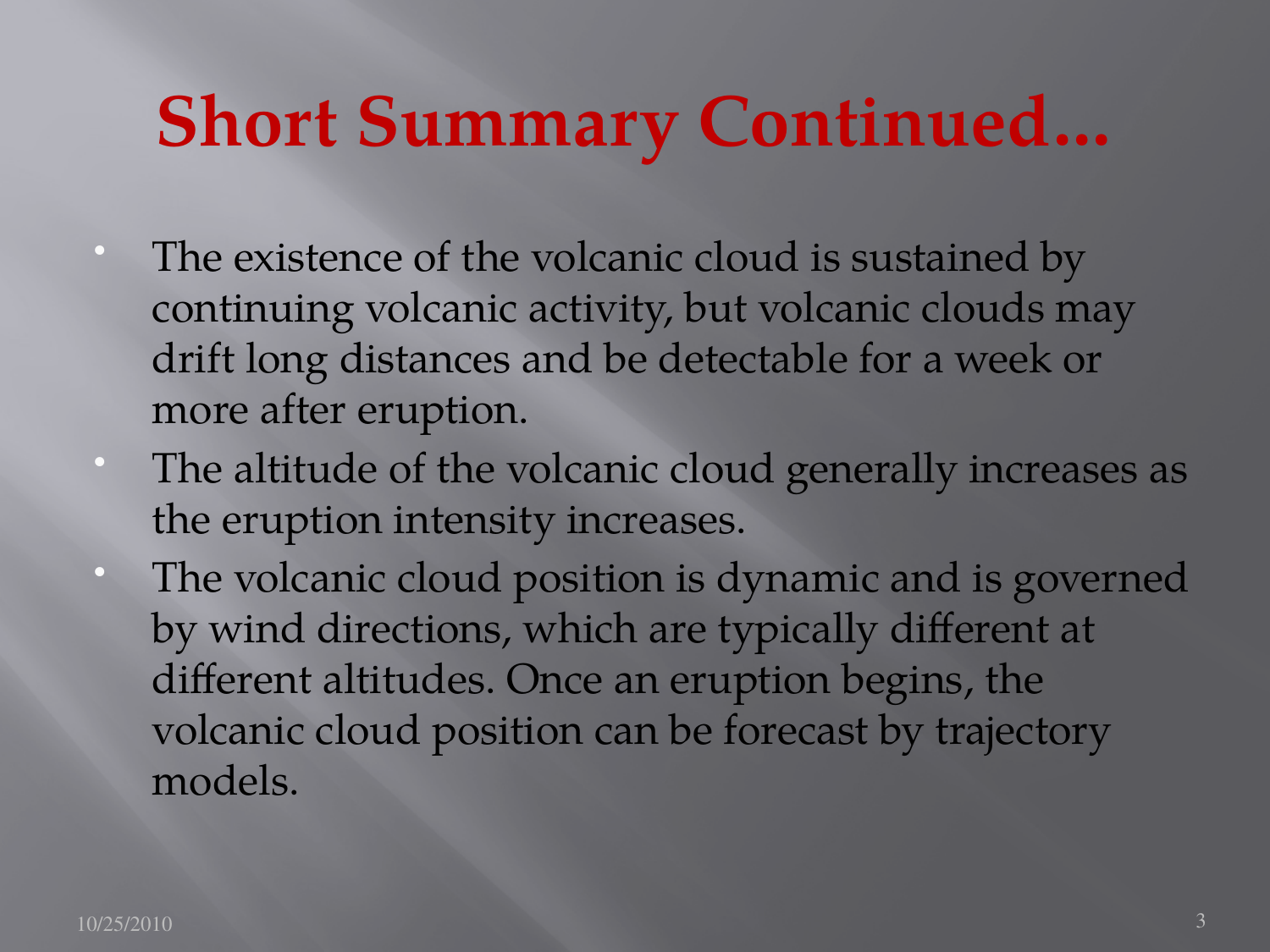

# Short Summary Continued…
The existence of the volcanic cloud is sustained by continuing volcanic activity, but volcanic clouds may drift long distances and be detectable for a week or more after eruption.
The altitude of the volcanic cloud generally increases as the eruption intensity increases.
The volcanic cloud position is dynamic and is governed by wind directions, which are typically different at different altitudes. Once an eruption begins, the volcanic cloud position can be forecast by trajectory models.

10/25/2010
3